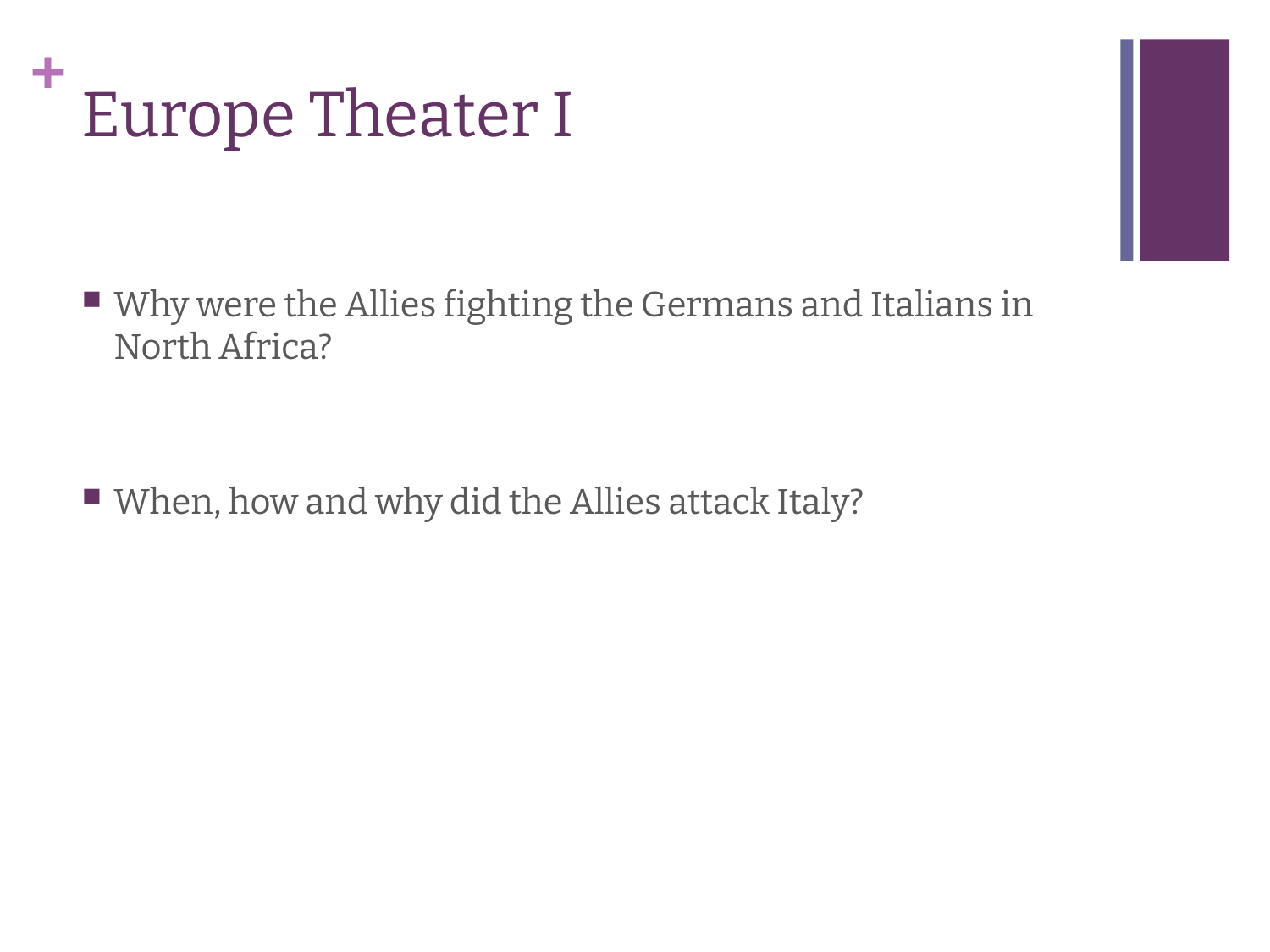

# Europe Theater I
Why were the Allies fighting the Germans and Italians in North Africa?

When, how and why did the Allies attack Italy?